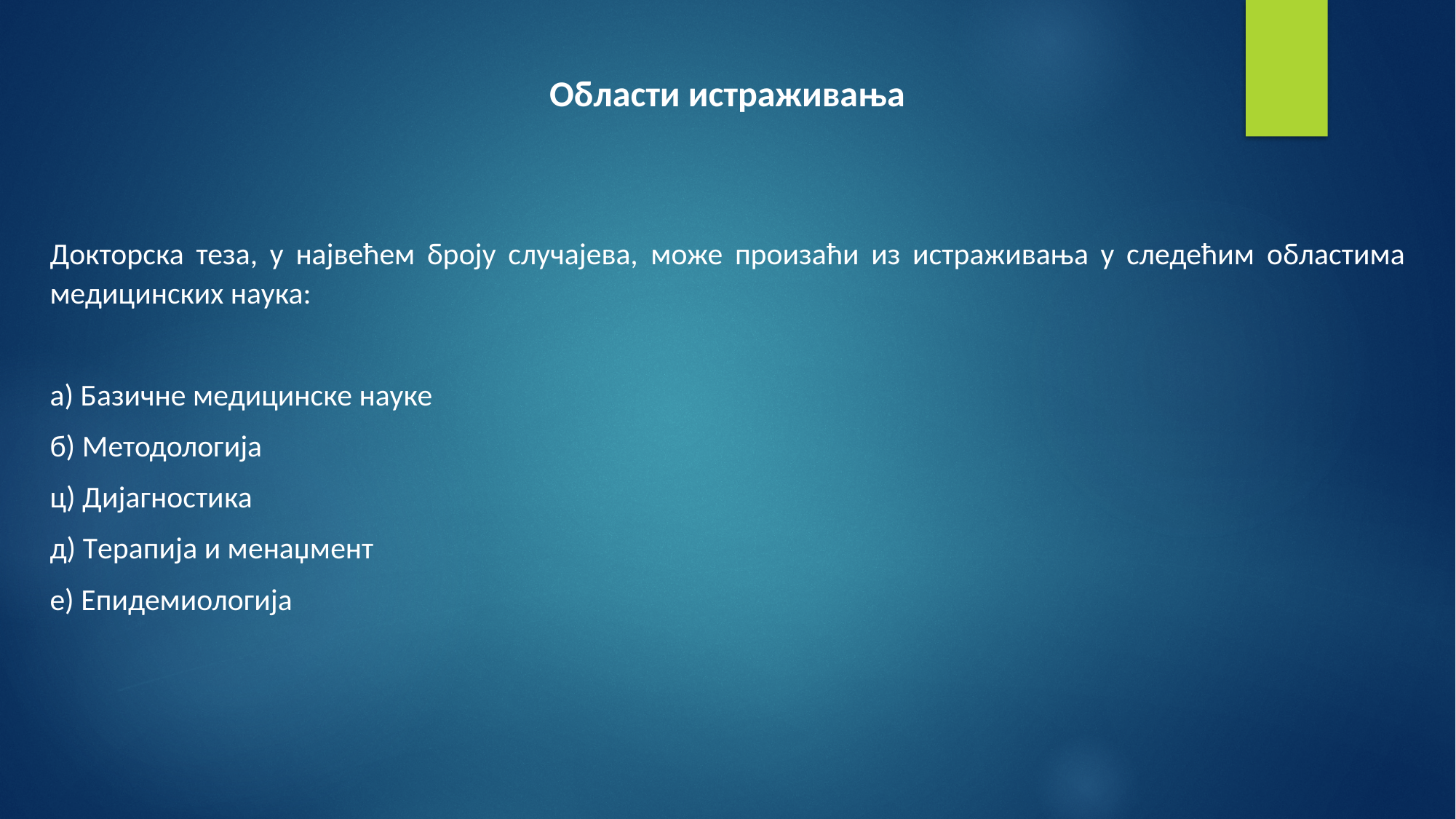

Области истраживања
Докторска теза, у највећем броју случајева, може произаћи из истраживања у следећим областима медицинских наука:

а) Базичне медицинске науке
б) Методологија
ц) Дијагностика
д) Терапија и менаџмент
е) Епидемиологија